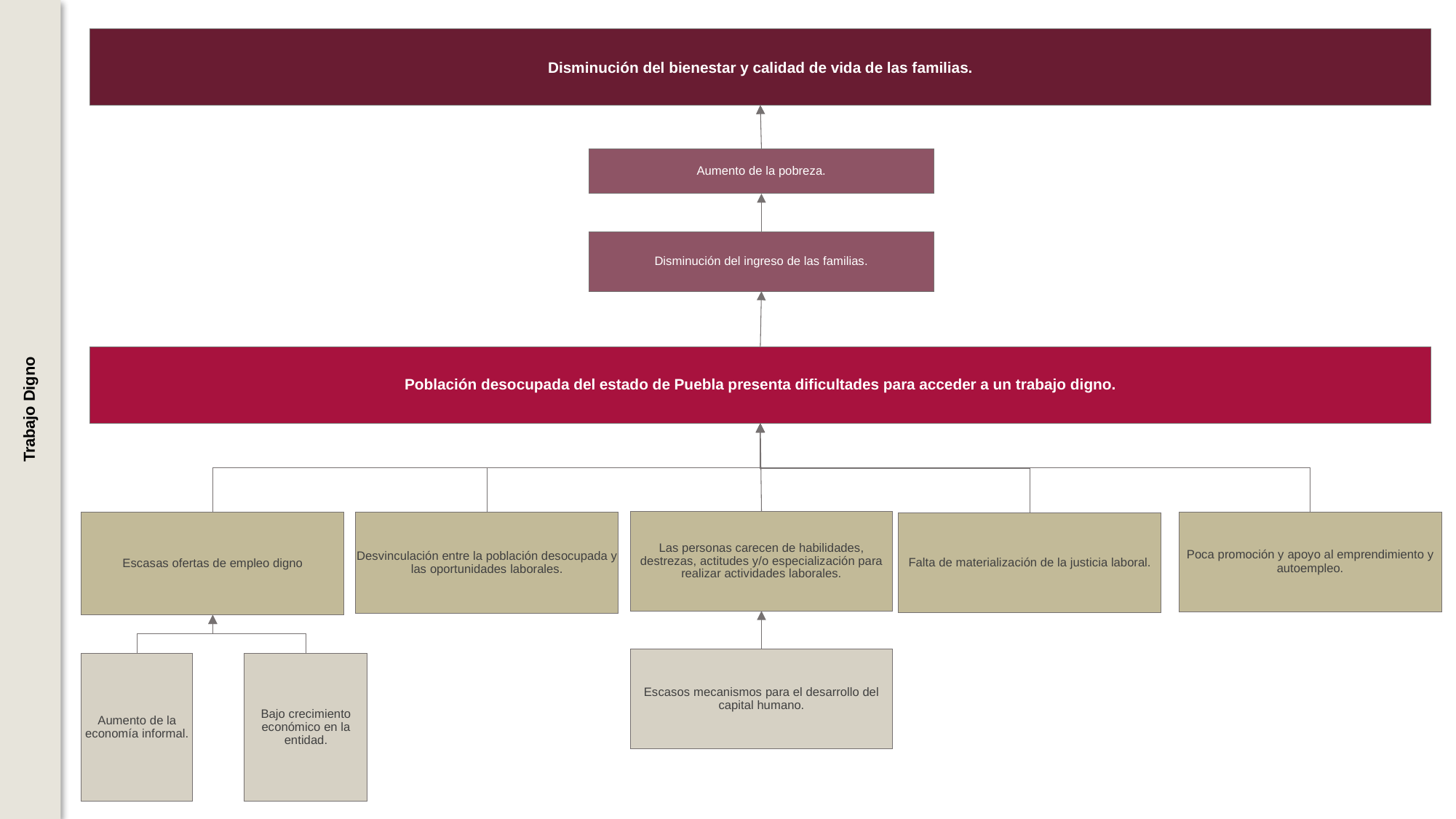

Disminución del bienestar y calidad de vida de las familias.
Aumento de la pobreza.
Disminución del ingreso de las familias.
Población desocupada del estado de Puebla presenta dificultades para acceder a un trabajo digno.
Trabajo Digno
Las personas carecen de habilidades, destrezas, actitudes y/o especialización para realizar actividades laborales.
Poca promoción y apoyo al emprendimiento y autoempleo.
Escasas ofertas de empleo digno
Desvinculación entre la población desocupada y las oportunidades laborales.
Falta de materialización de la justicia laboral.
Escasos mecanismos para el desarrollo del capital humano.
Aumento de la economía informal.
Bajo crecimiento económico en la entidad.